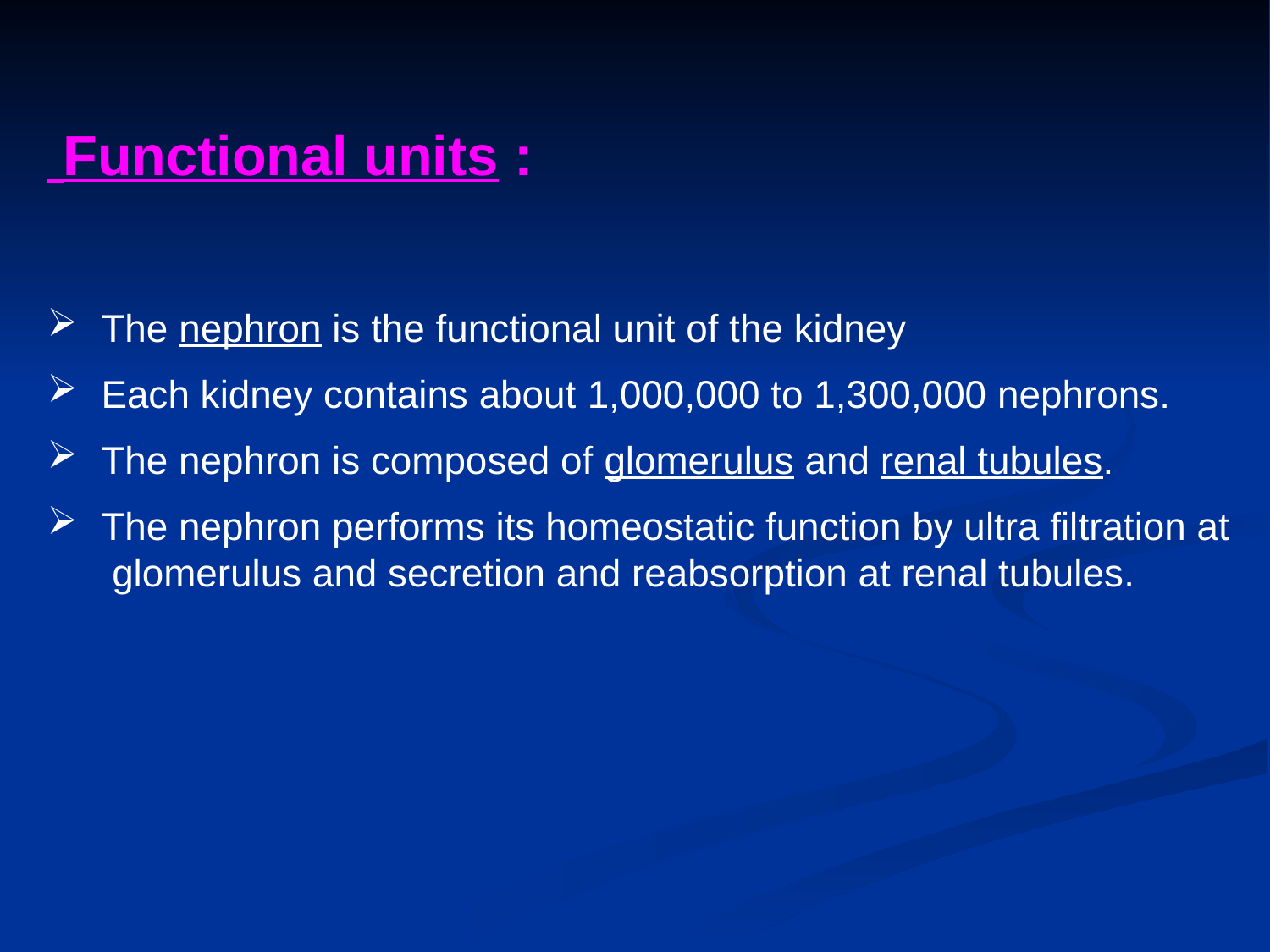

Functional units :

The nephron is the functional unit of the kidney
Each kidney contains about 1,000,000 to 1,300,000 nephrons.
The nephron is composed of glomerulus and renal tubules.
The nephron performs its homeostatic function by ultra filtration at  glomerulus and secretion and reabsorption at renal tubules.